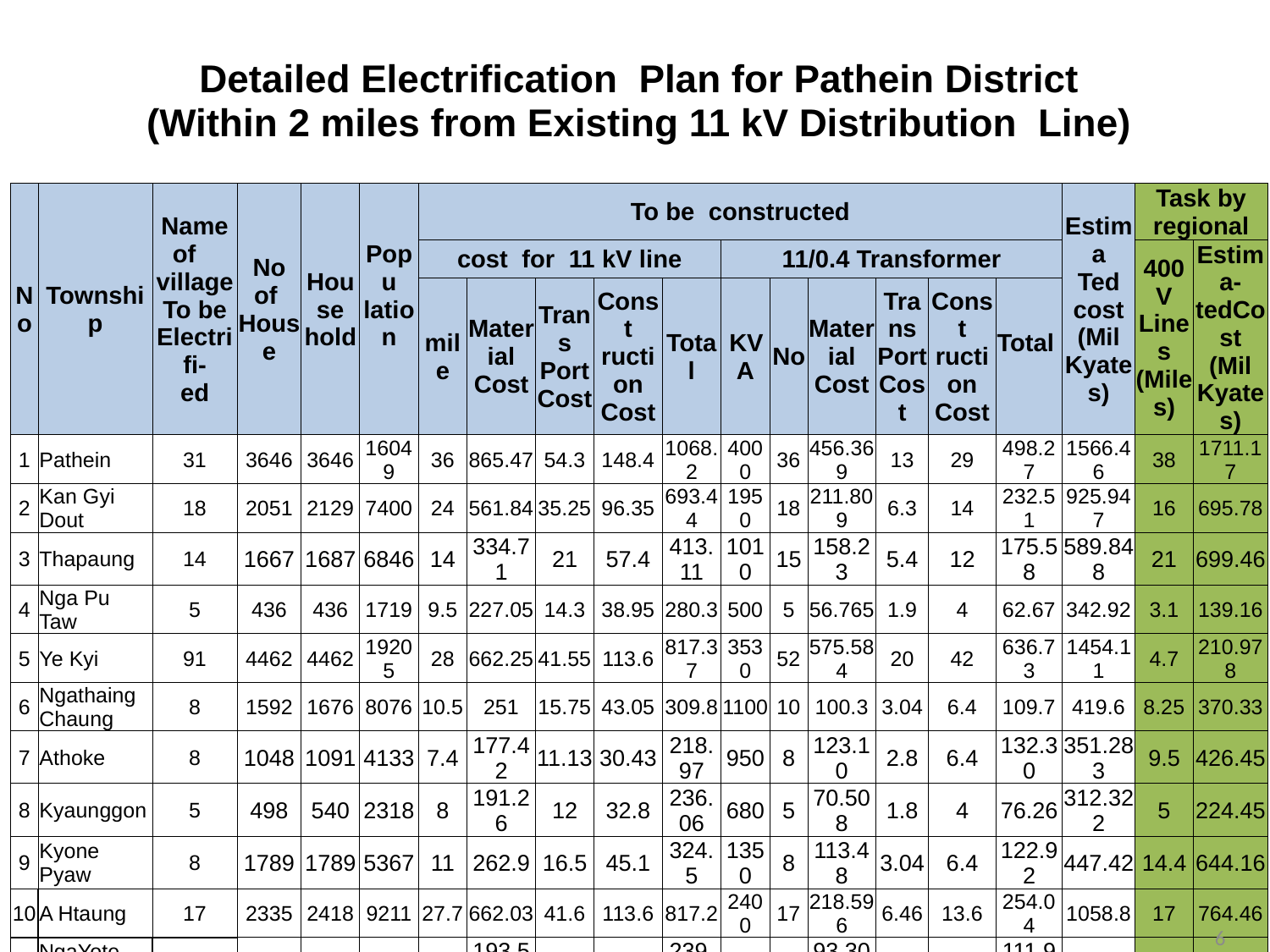

| Detailed Electrification Plan for Pathein District |  |  |  |  |  |  |  |  |  |  |  |  |  |  |  |  |  |  |  |  |  |  |  |  |  |  |  |  |  |  |
| --- | --- | --- | --- | --- | --- | --- | --- | --- | --- | --- | --- | --- | --- | --- | --- | --- | --- | --- | --- | --- | --- | --- | --- | --- | --- | --- | --- | --- | --- | --- |
| (Within 2 miles from Existing 11 kV Distribution Line) |  |  |  |  |  |  |  |  |  |  |  |  |  |  |  |  |  |  |  |  |  |  |  |  |  |  |  |  |  |  |
|  |  |  |  |  |  |  |  |  |  |  |  |  |  |  |  |  |  |  |  |  |  |  |  |  |  |  |  |  |  |  |
| No | Township | Name of village To be Electrifi- ed | No of House |  | House hold | Popu lation | To be constructed |  |  |  |  |  |  |  |  |  |  |  |  |  |  |  |  |  |  |  |  | Estima Ted cost (Mil Kyates) | Task by regional |  |
|  |  |  |  |  |  |  | cost for 11 kV line |  |  |  |  |  |  |  |  | 11/0.4 Transformer |  |  |  |  |  |  |  |  |  |  |  |  | 400 V Lines (Miles) | Estima-tedCost (Mil Kyates) |
|  |  |  |  |  |  |  | mile | Material Cost |  | Trans Port Cost |  | Const ruction Cost |  | Total |  | KVA |  | No |  | Material Cost |  | Trans Port Cost |  | Const ruction Cost |  | Total |  |  |  |  |
| 1 | Pathein | 31 | 3646 |  | 3646 | 16049 | 36 | 865.47 |  | 54.3 |  | 148.4 |  | 1068.2 |  | 4000 |  | 36 |  | 456.369 |  | 13 |  | 29 |  | 498.27 |  | 1566.46 | 38 | 1711.17 |
| 2 | Kan Gyi Dout | 18 | 2051 |  | 2129 | 7400 | 24 | 561.84 |  | 35.25 |  | 96.35 |  | 693.44 |  | 1950 |  | 18 |  | 211.809 |  | 6.3 |  | 14 |  | 232.51 |  | 925.947 | 16 | 695.78 |
| 3 | Thapaung | 14 | 1667 |  | 1687 | 6846 | 14 | 334.71 |  | 21 |  | 57.4 |  | 413.11 |  | 1010 |  | 15 |  | 158.23 |  | 5.4 |  | 12 |  | 175.58 |  | 589.848 | 21 | 699.46 |
| 4 | Nga Pu Taw | 5 | 436 |  | 436 | 1719 | 9.5 | 227.05 |  | 14.3 |  | 38.95 |  | 280.3 |  | 500 |  | 5 |  | 56.765 |  | 1.9 |  | 4 |  | 62.67 |  | 342.92 | 3.1 | 139.16 |
| 5 | Ye Kyi | 91 | 4462 |  | 4462 | 19205 | 28 | 662.25 |  | 41.55 |  | 113.6 |  | 817.37 |  | 3530 |  | 52 |  | 575.584 |  | 20 |  | 42 |  | 636.73 |  | 1454.11 | 4.7 | 210.978 |
| 6 | Ngathaing Chaung | 8 | 1592 |  | 1676 | 8076 | 10.5 | 251 |  | 15.75 |  | 43.05 |  | 309.8 |  | 1100 |  | 10 |  | 100.3 |  | 3.04 |  | 6.4 |  | 109.7 |  | 419.6 | 8.25 | 370.33 |
| 7 | Athoke | 8 | 1048 |  | 1091 | 4133 | 7.4 | 177.42 |  | 11.13 |  | 30.43 |  | 218.97 |  | 950 |  | 8 |  | 123.10 |  | 2.8 |  | 6.4 |  | 132.30 |  | 351.283 | 9.5 | 426.45 |
| 8 | Kyaunggon | 5 | 498 |  | 540 | 2318 | 8 | 191.26 |  | 12 |  | 32.8 |  | 236.06 |  | 680 |  | 5 |  | 70.508 |  | 1.8 |  | 4 |  | 76.26 |  | 312.322 | 5 | 224.45 |
| 9 | Kyone Pyaw | 8 | 1789 |  | 1789 | 5367 | 11 | 262.9 |  | 16.5 |  | 45.1 |  | 324.5 |  | 1350 |  | 8 |  | 113.48 |  | 3.04 |  | 6.4 |  | 122.92 |  | 447.42 | 14.4 | 644.16 |
| 10 | A Htaung | 17 | 2335 |  | 2418 | 9211 | 27.7 | 662.03 |  | 41.6 |  | 113.6 |  | 817.2 |  | 2400 |  | 17 |  | 218.596 |  | 6.46 |  | 13.6 |  | 254.04 |  | 1058.8 | 17 | 764.46 |
| 11 | NgaYote  kaung | 8 | 828 |  | 828 | 3054 | 8.1 | 193.59 |  | 12.4 |  | 33.21 |  | 239.2 |  | 850 |  | 8 |  | 93.309 |  | 3.04 |  | 15.6 |  | 111.94 |  | 351.1 | 9 | 404.00 |
| 12 | Hing Gyi Kyun | 6 | 1048 |  | 1048 | 4558 | 10 | 239.08 |  | 15 |  | 41 |  | 295.08 |  | 1080 |  | 7 |  | 92.388 |  | 2.1 |  | 4.8 |  | 99.23 |  | 394.308 | 4.5 | 202.00 |
| Total |  | 219 | 21400 |  | 21750 | 87936 | 194.2 | 4628.6 |  | 290.78 |  | 793.89 |  | 5713.2 |  | 19400 |  | 189 |  | 2270.44 |  | 68.88 |  | 158.2 |  | 2512.14 |  | 8214.12 | 150.5 | 6492.39 |
6